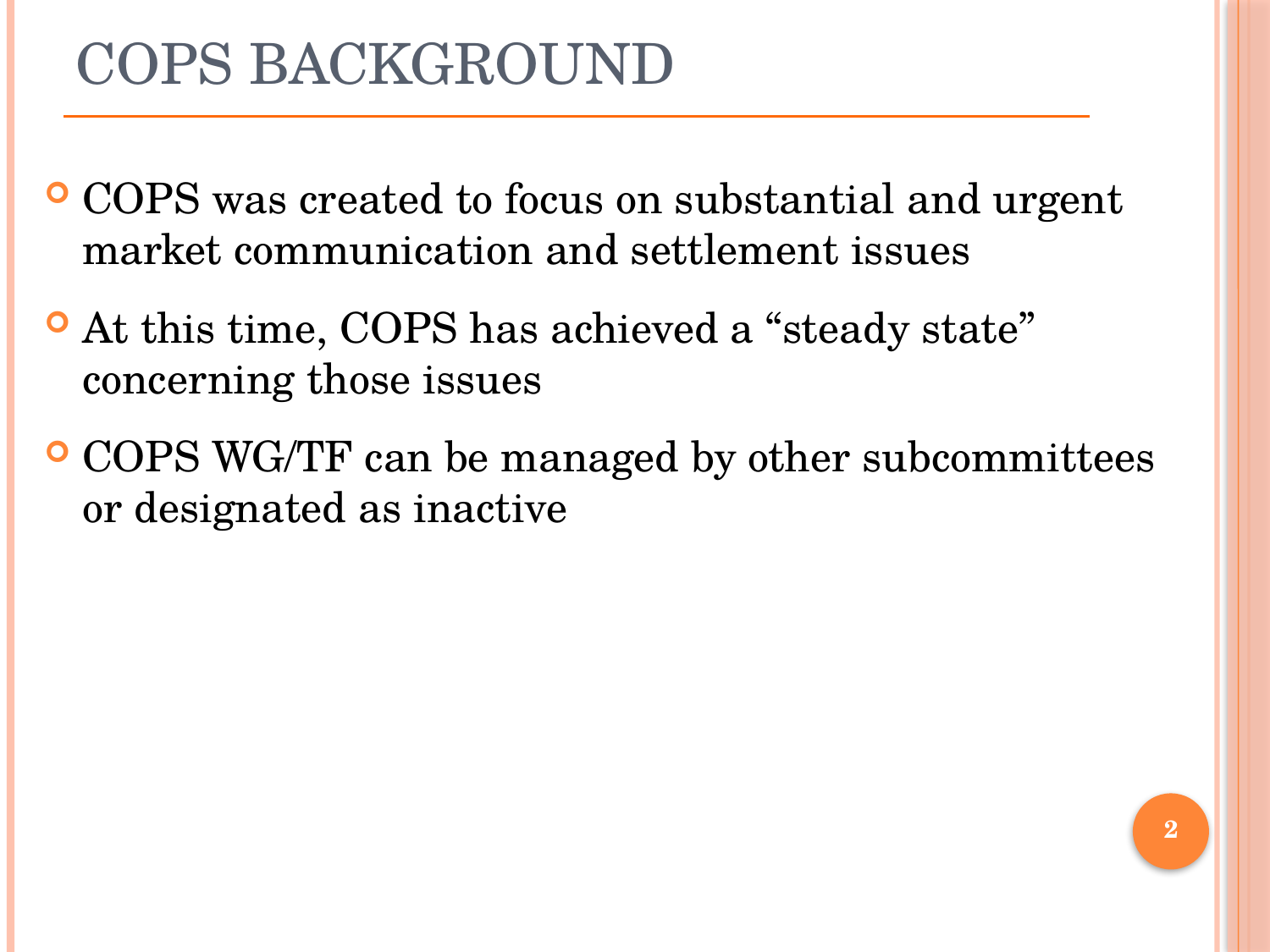

# COPS Background

COPS was created to focus on substantial and urgent market communication and settlement issues
At this time, COPS has achieved a “steady state” concerning those issues
COPS WG/TF can be managed by other subcommittees or designated as inactive

2